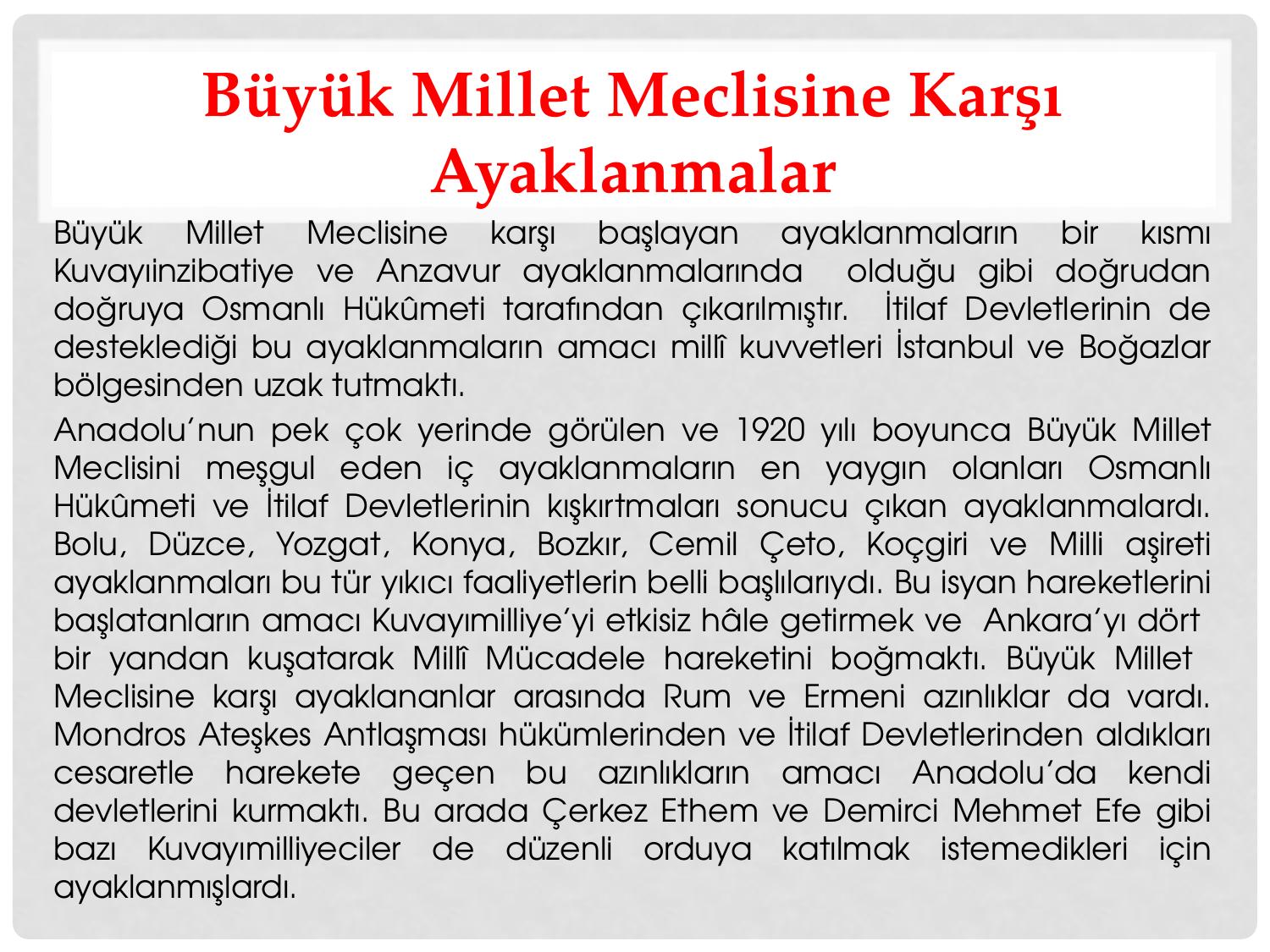

# Büyük Millet Meclisine Karşı Ayaklanmalar
Büyük Millet Meclisine karşı başlayan ayaklanmaların bir kısmı Kuvayıinzibatiye ve Anzavur ayaklanmalarında  olduğu gibi doğrudan doğruya Osmanlı Hükûmeti tarafından çıkarılmıştır.  İtilaf Devletlerinin de desteklediği bu ayaklanmaların amacı millî kuvvetleri İstanbul ve Boğazlar bölgesinden uzak tutmaktı.
Anadolu’nun pek çok yerinde görülen ve 1920 yılı boyunca Büyük Millet Meclisini meşgul eden iç ayaklanmaların en yaygın olanları Osmanlı Hükûmeti ve İtilaf Devletlerinin kışkırtmaları sonucu çıkan ayaklanmalardı. Bolu, Düzce, Yozgat, Konya, Bozkır, Cemil Çeto, Koçgiri ve Milli aşireti ayaklanmaları bu tür yıkıcı faaliyetlerin belli başlılarıydı. Bu isyan hareketlerini başlatanların amacı Kuvayımilliye’yi etkisiz hâle getirmek ve  Ankara’yı dört  bir yandan kuşatarak Millî Mücadele hareketini boğmaktı. Büyük Millet  Meclisine karşı ayaklananlar arasında Rum ve Ermeni azınlıklar da vardı. Mondros Ateşkes Antlaşması hükümlerinden ve İtilaf Devletlerinden aldıkları cesaretle harekete geçen bu azınlıkların amacı Anadolu’da kendi devletlerini kurmaktı. Bu arada Çerkez Ethem ve Demirci Mehmet Efe gibi bazı Kuvayımilliyeciler de düzenli orduya katılmak istemedikleri için ayaklanmışlardı.